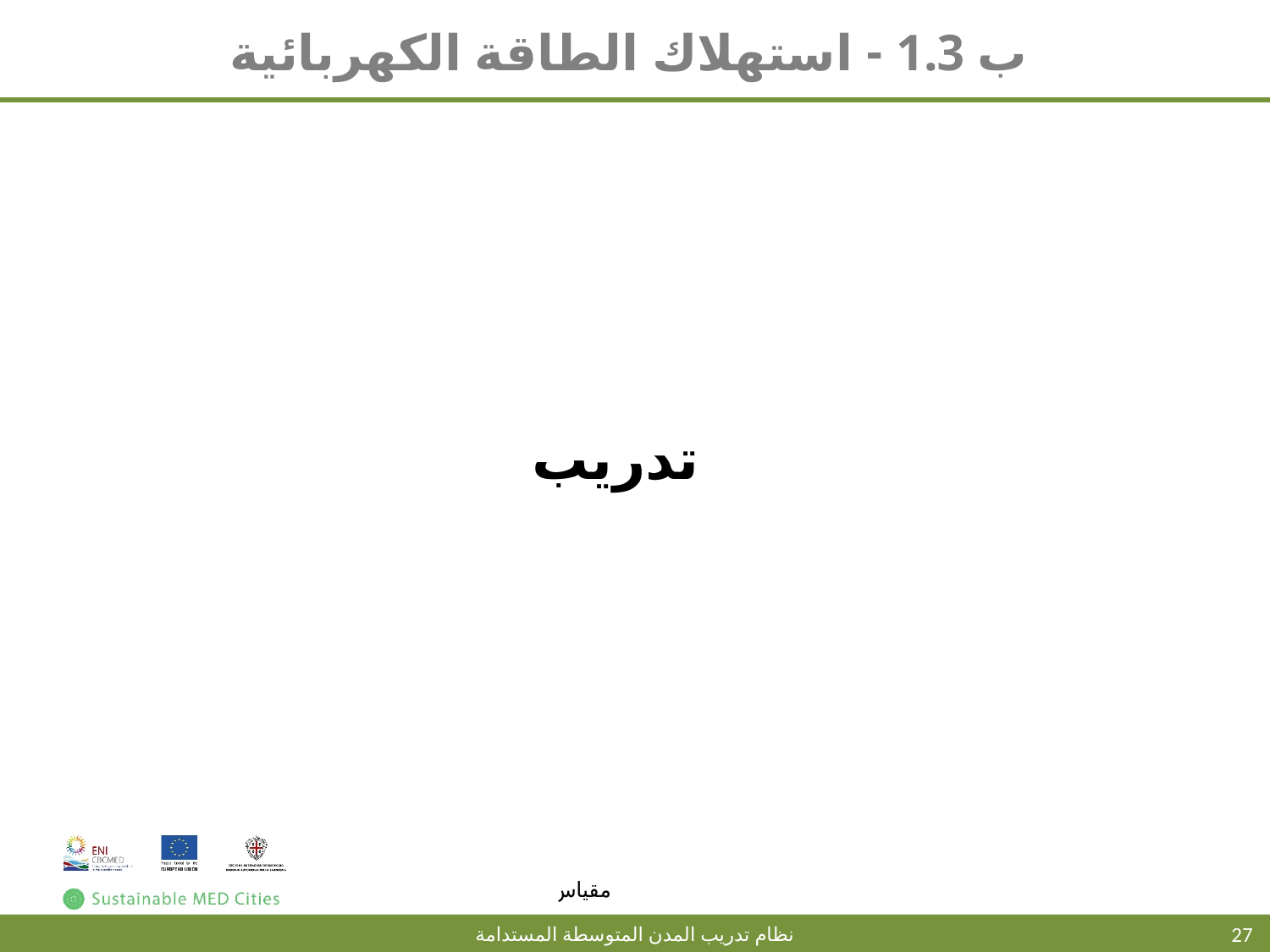

# ب 1.3 - استهلاك الطاقة الكهربائية

تدريب

27